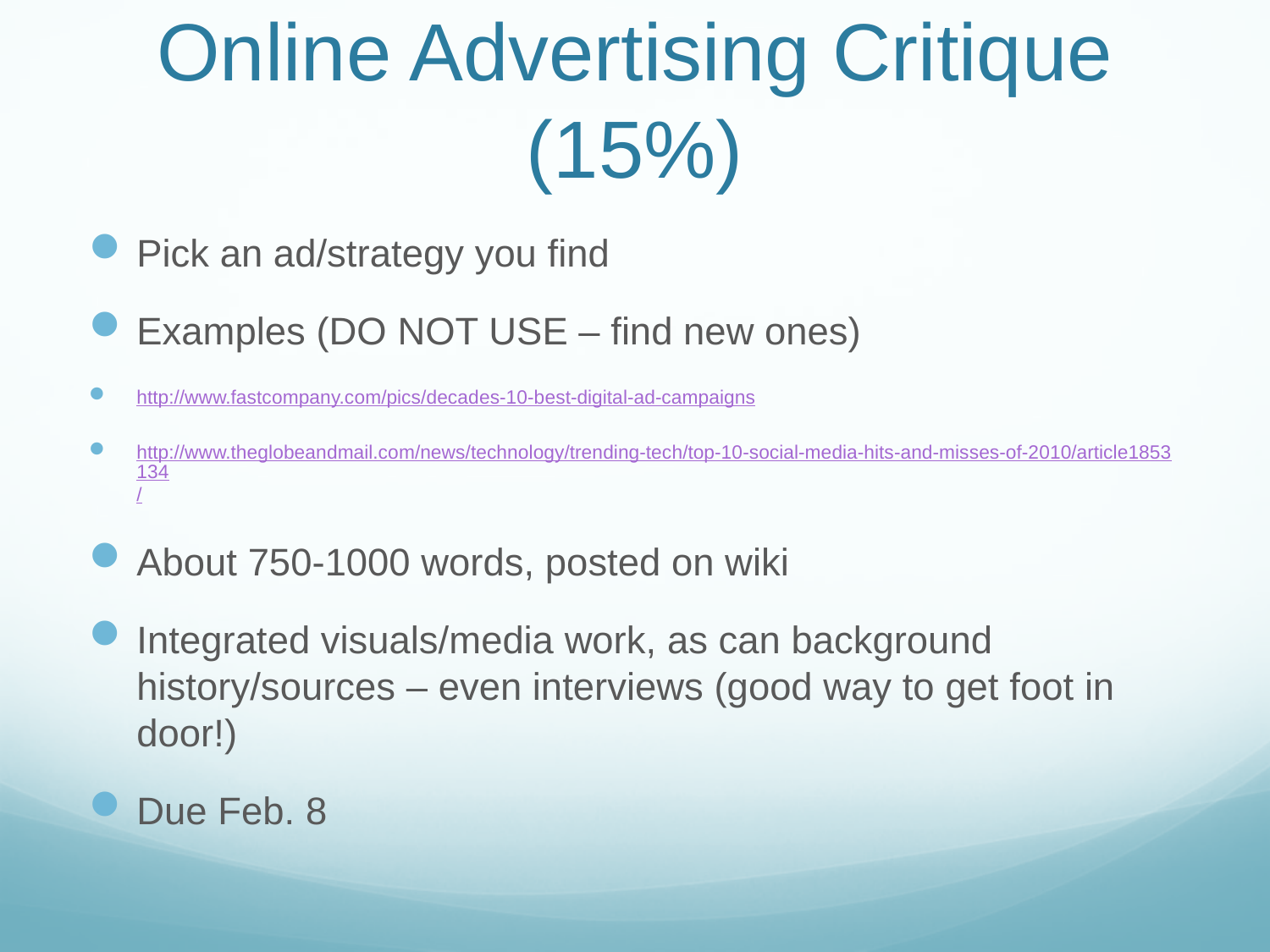

# Online Advertising Critique (15%)
Pick an ad/strategy you find
Examples (DO NOT USE – find new ones)
http://www.fastcompany.com/pics/decades-10-best-digital-ad-campaigns
http://www.theglobeandmail.com/news/technology/trending-tech/top-10-social-media-hits-and-misses-of-2010/article1853134/
About 750-1000 words, posted on wiki
Integrated visuals/media work, as can background history/sources – even interviews (good way to get foot in door!)
Due Feb. 8